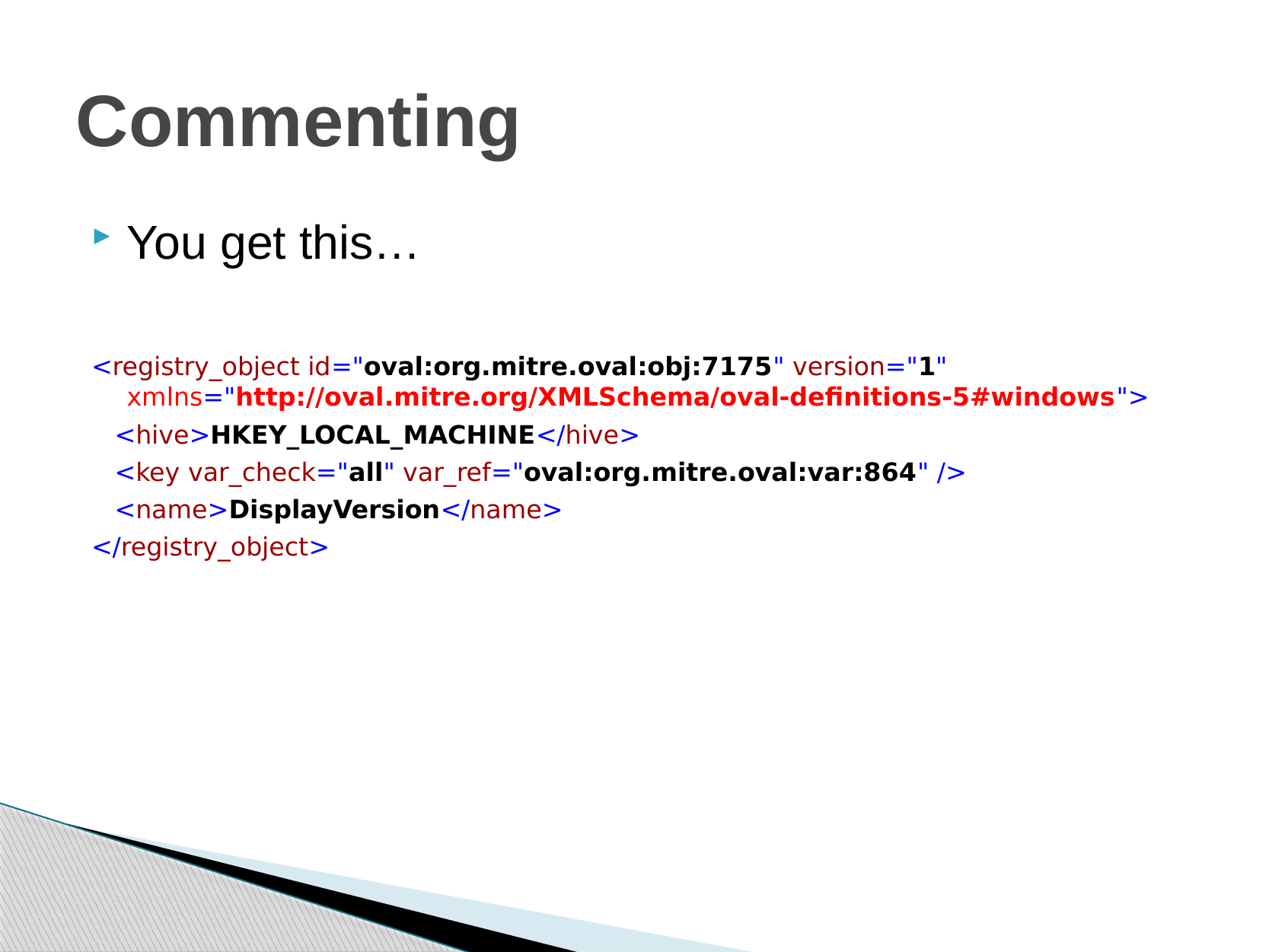

# Commenting
You get this…

<registry_object id="oval:org.mitre.oval:obj:7175" version="1" xmlns="http://oval.mitre.org/XMLSchema/oval-definitions-5#windows">
  <hive>HKEY_LOCAL_MACHINE</hive>
  <key var_check="all" var_ref="oval:org.mitre.oval:var:864" />
  <name>DisplayVersion</name>
</registry_object>